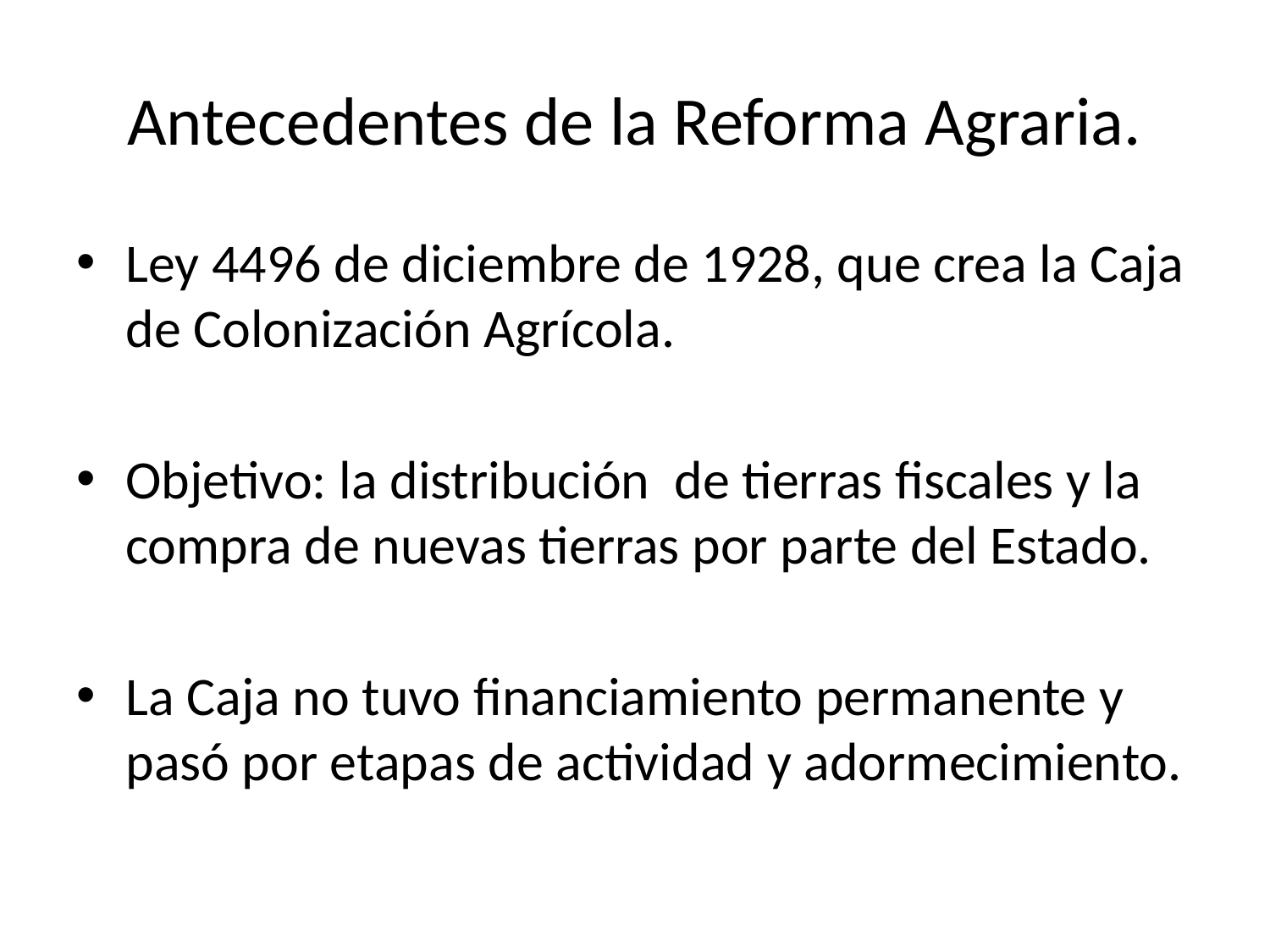

# Antecedentes de la Reforma Agraria.
Ley 4496 de diciembre de 1928, que crea la Caja de Colonización Agrícola.

Objetivo: la distribución  de tierras fiscales y la compra de nuevas tierras por parte del Estado.

La Caja no tuvo financiamiento permanente y pasó por etapas de actividad y adormecimiento.